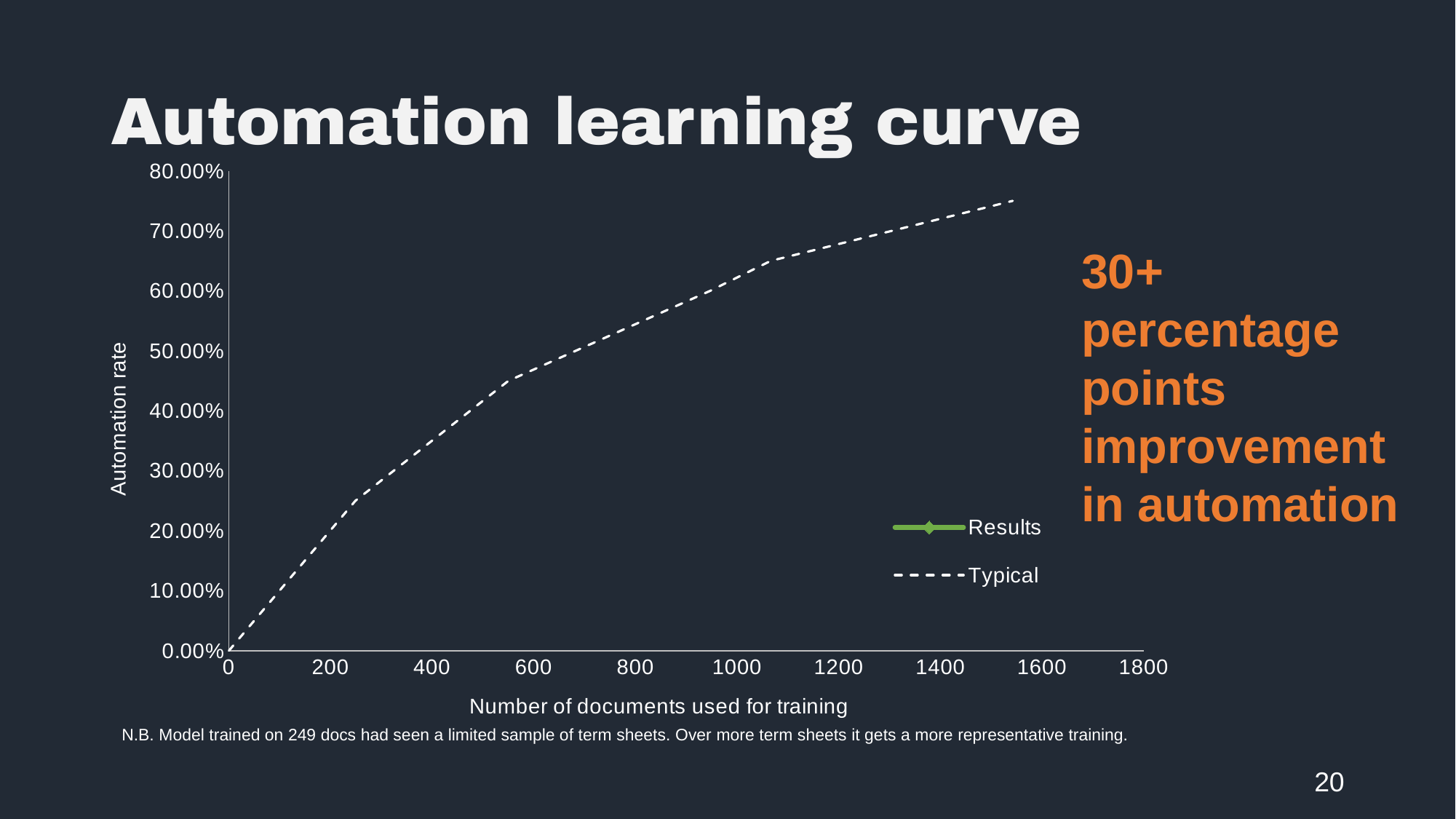

# Automation learning curve

### Chart

| Category |  |  |
|---|---|---|
30+ percentage points
improvement in automation
N.B. Model trained on 249 docs had seen a limited sample of term sheets. Over more term sheets it gets a more representative training.
20